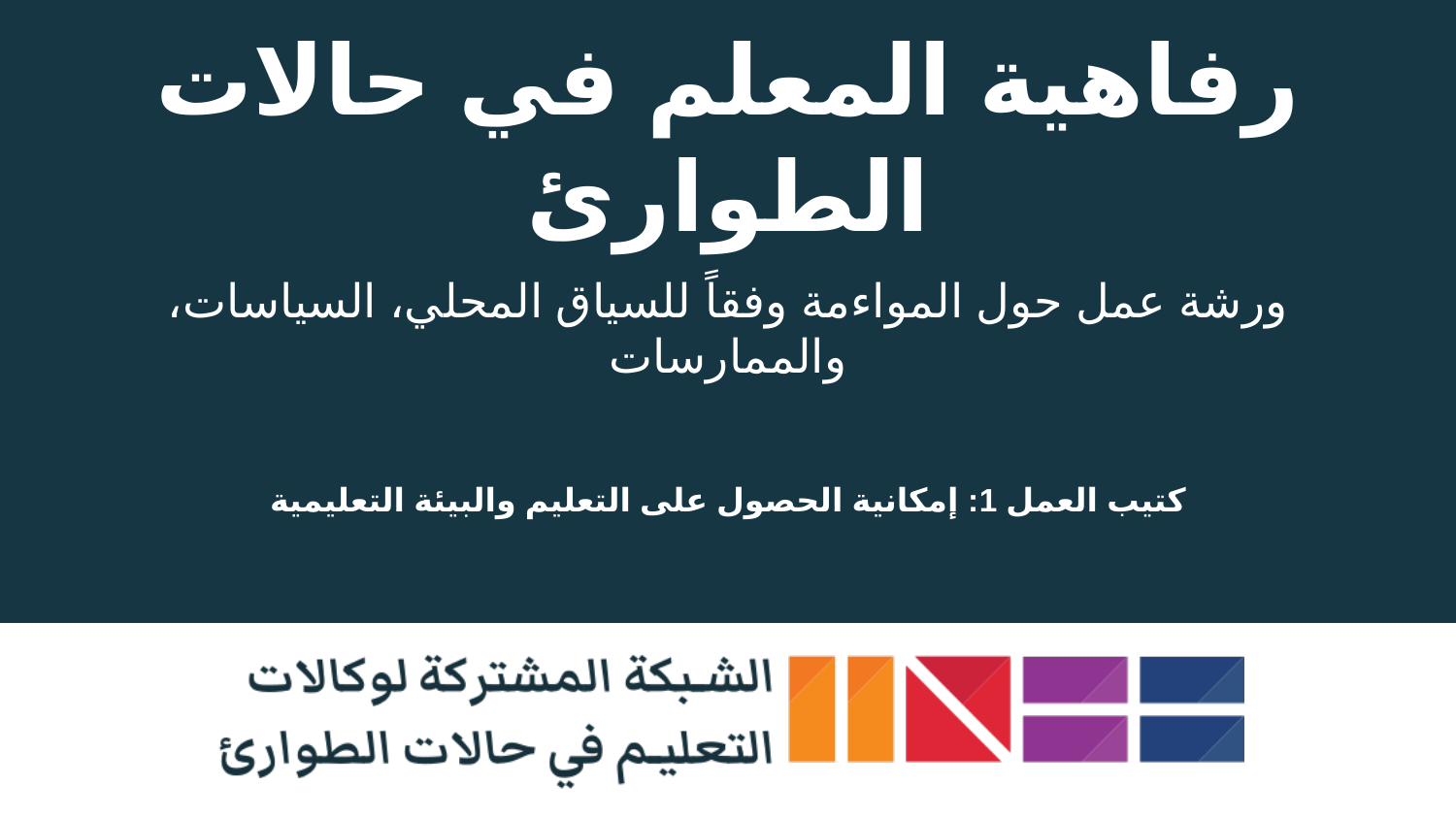

# رفاهية المعلم في حالات الطوارئ
ورشة عمل حول المواءمة وفقاً للسياق المحلي، السياسات، والممارسات

كتيب العمل 1: إمكانية الحصول على التعليم والبيئة التعليمية